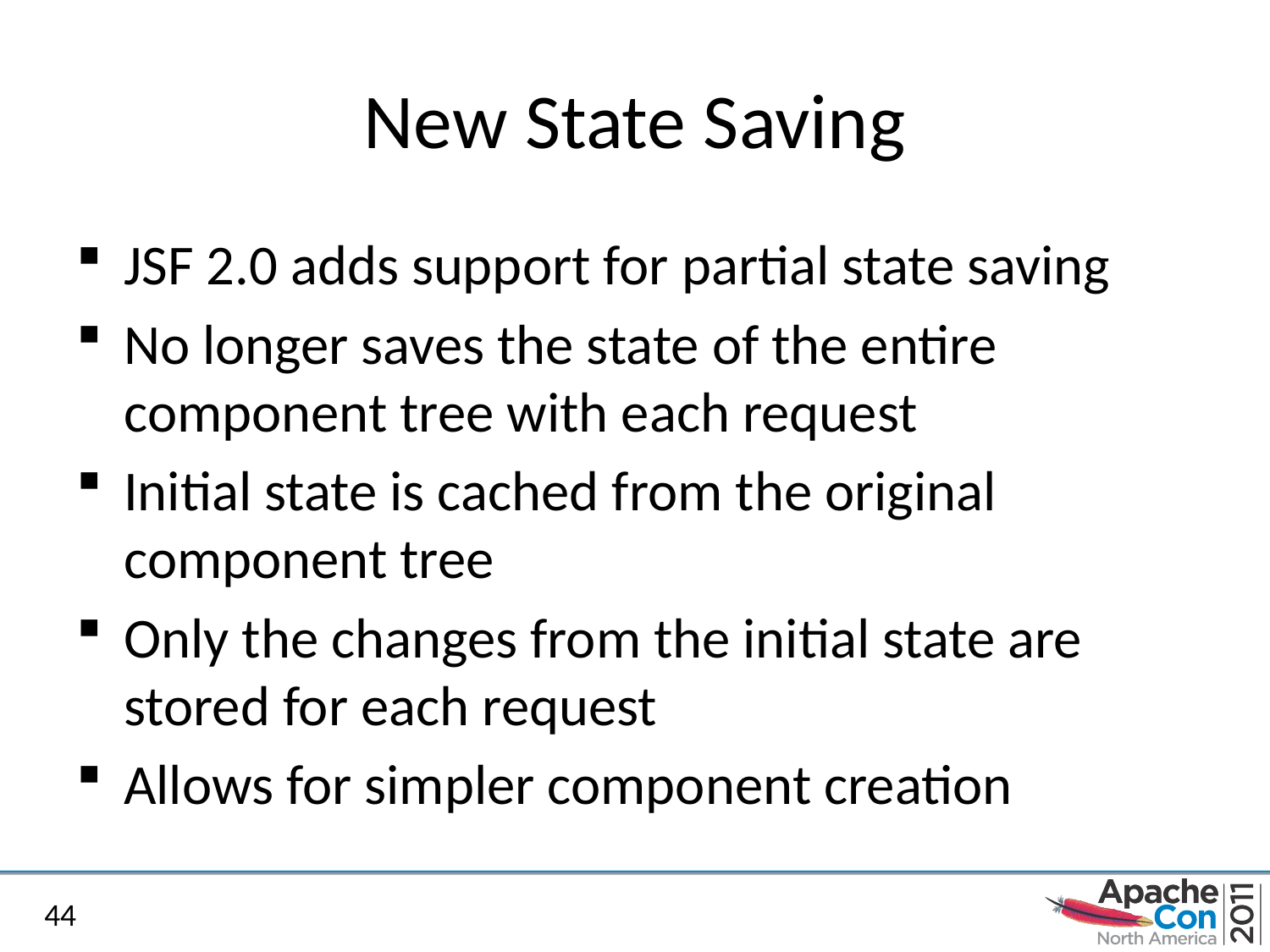

# New State Saving
JSF 2.0 adds support for partial state saving
No longer saves the state of the entire component tree with each request
Initial state is cached from the original component tree
Only the changes from the initial state are stored for each request
Allows for simpler component creation